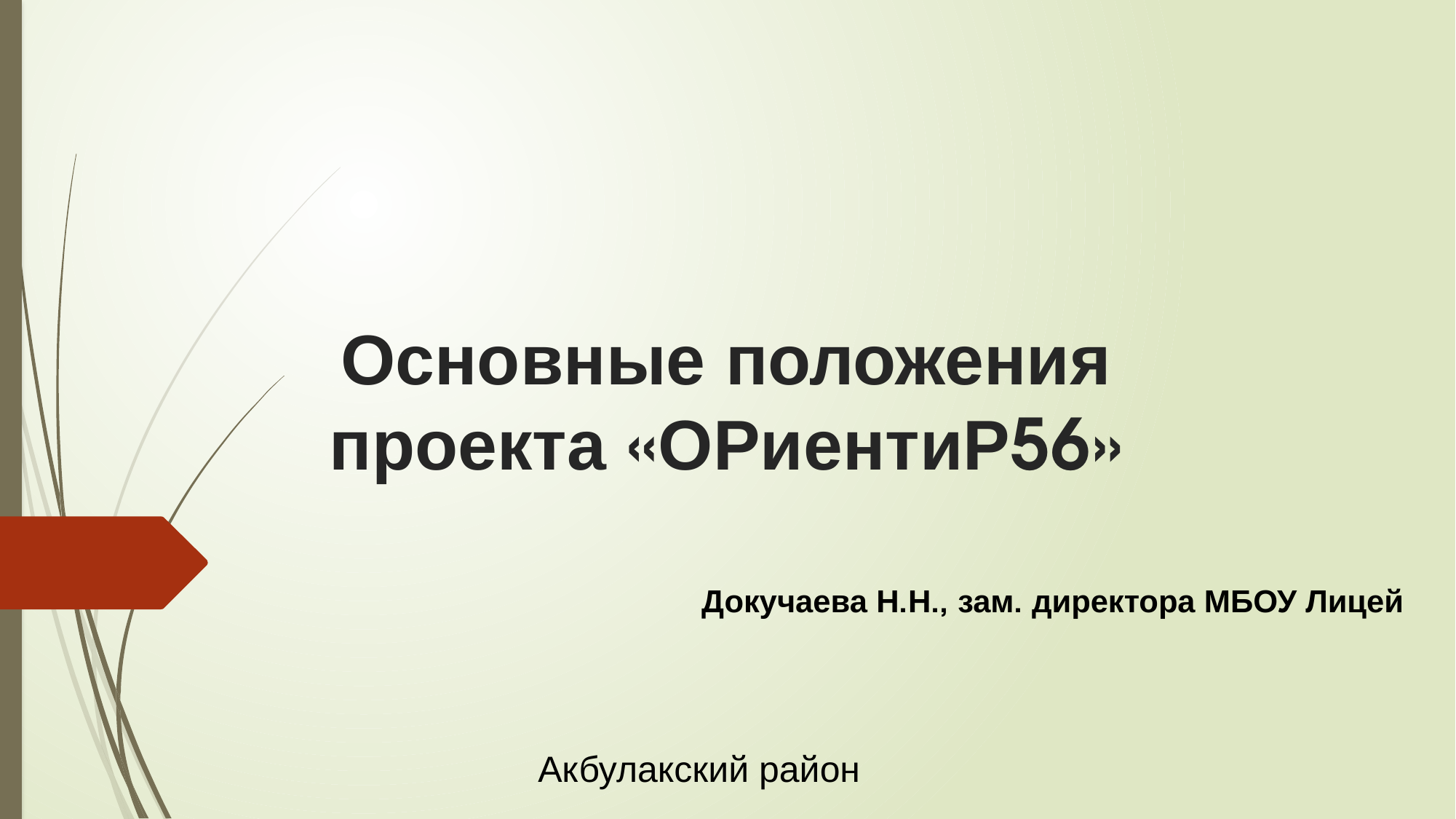

# Основные положения проекта «ОРиентиР56»
Докучаева Н.Н., зам. директора МБОУ Лицей
Акбулакский район